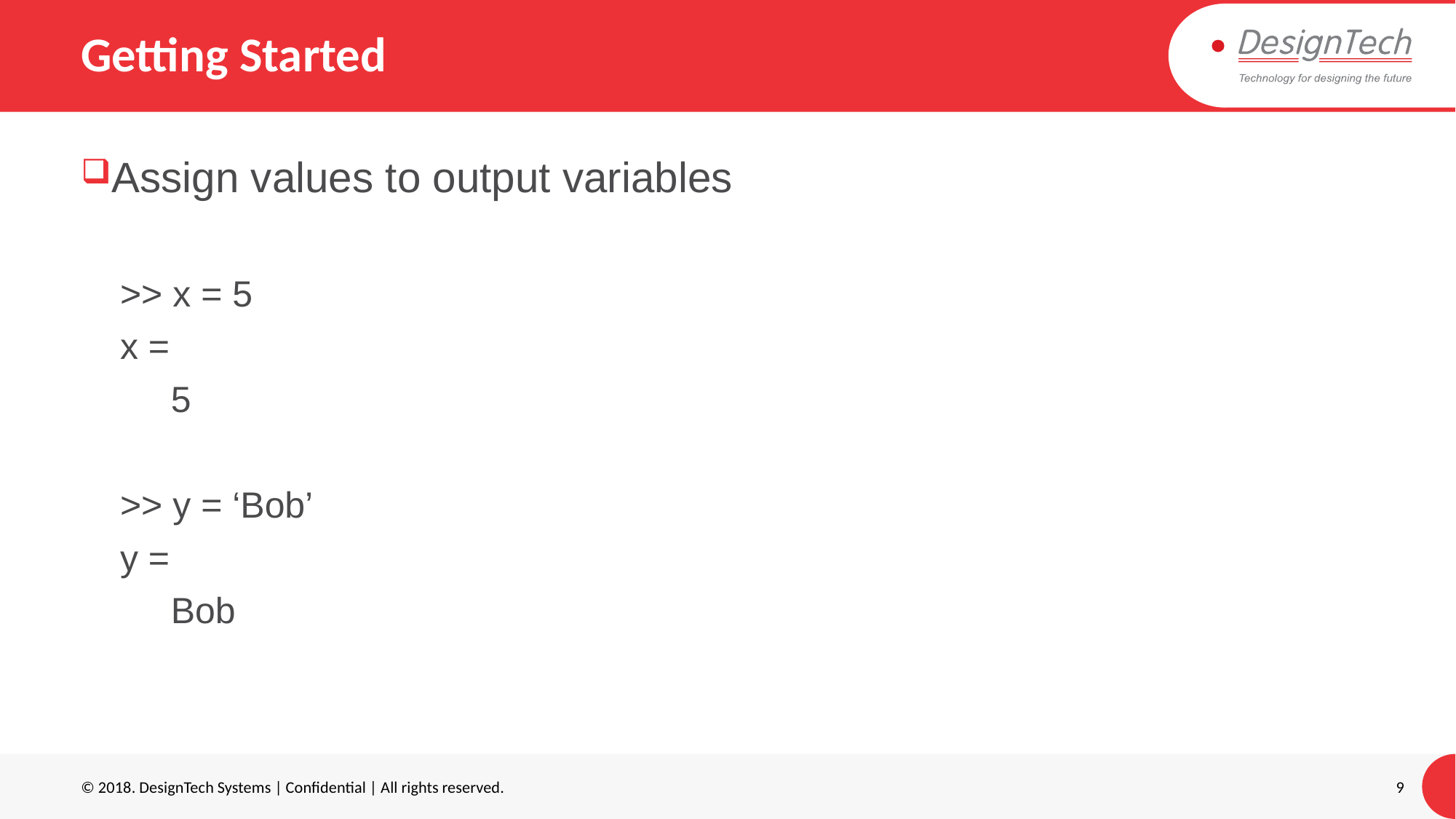

# Getting Started
Assign values to output variables

>> x = 5
x =
     5

>> y = ‘Bob’
y =
     Bob
© 2018. DesignTech Systems | Confidential | All rights reserved.
9